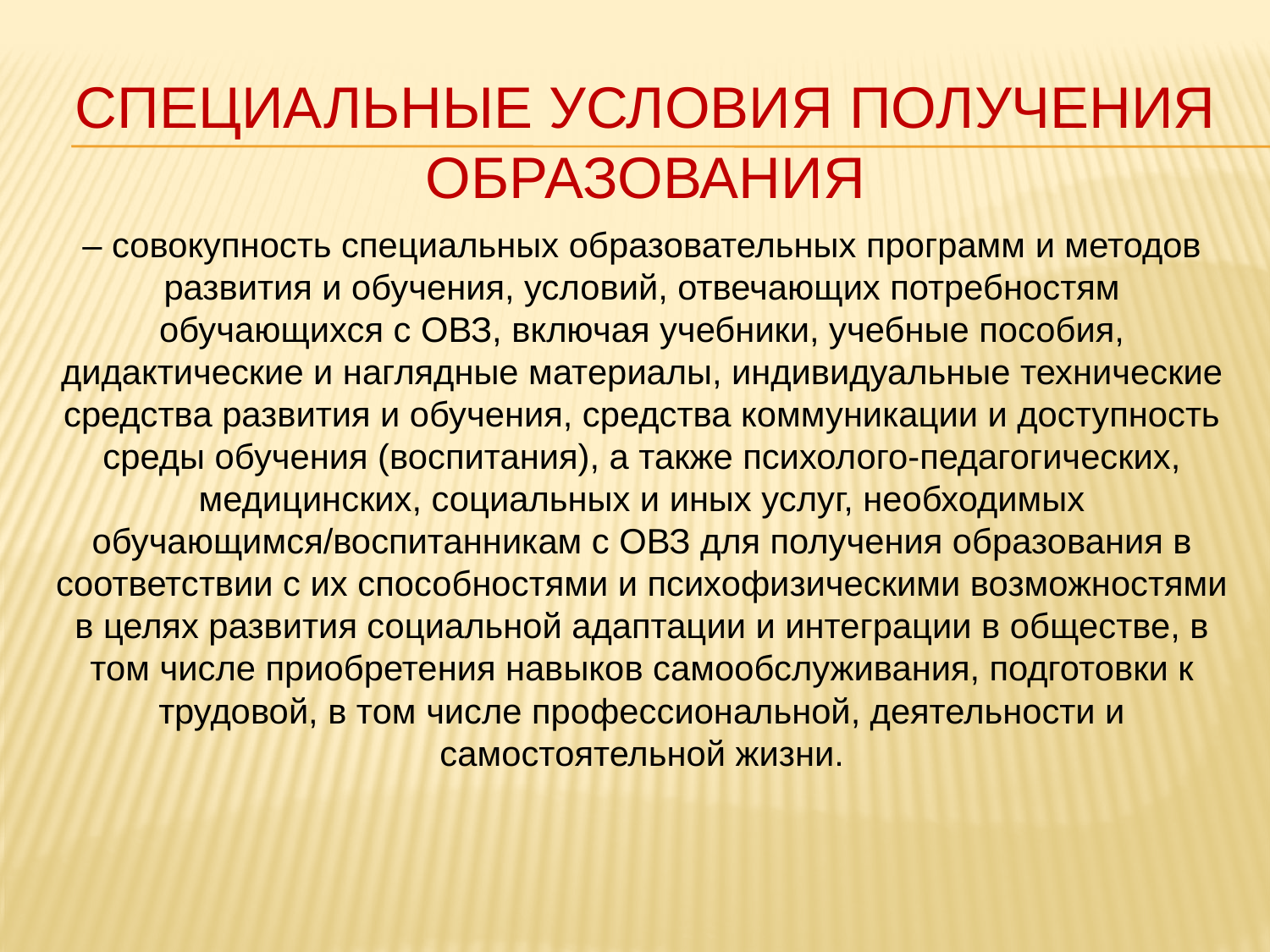

# Специальные условия получения образования
– совокупность специальных образовательных программ и методов развития и обучения, условий, отвечающих потребностям обучающихся с ОВЗ, включая учебники, учебные пособия, дидактические и наглядные материалы, индивидуальные технические средства развития и обучения, средства коммуникации и доступность среды обучения (воспитания), а также психолого-педагогических, медицинских, социальных и иных услуг, необходимых обучающимся/воспитанникам с ОВЗ для получения образования в соответствии с их способностями и психофизическими возможностями в целях развития социальной адаптации и интеграции в обществе, в том числе приобретения навыков самообслуживания, подготовки к трудовой, в том числе профессиональной, деятельности и самостоятельной жизни.